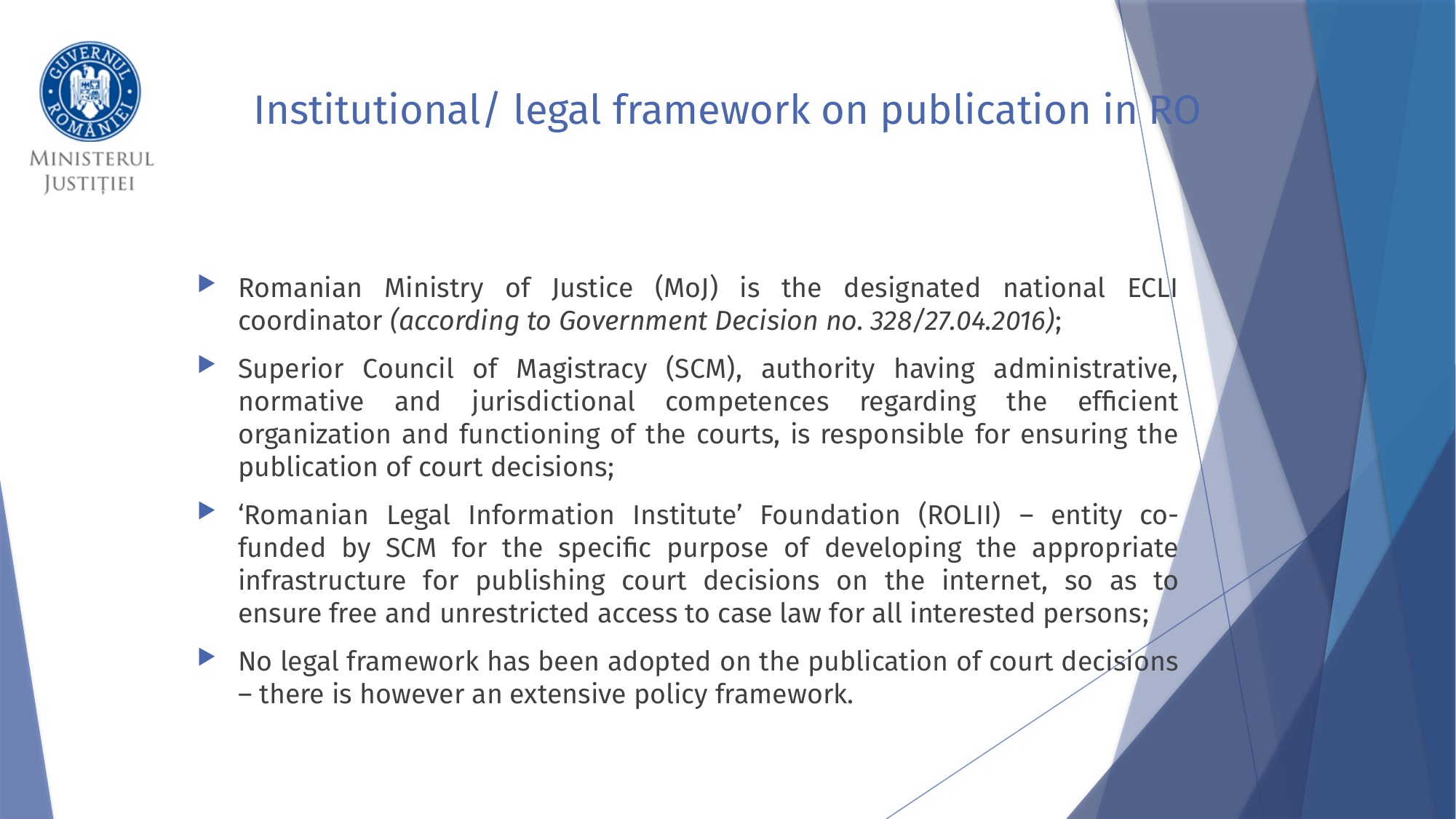

# Institutional/ legal framework on publication in RO

Romanian Ministry of Justice (MoJ) is the designated national ECLI coordinator (according to Government Decision no. 328/27.04.2016);
Superior Council of Magistracy (SCM), authority having administrative, normative and jurisdictional competences regarding the efficient organization and functioning of the courts, is responsible for ensuring the publication of court decisions;
‘Romanian Legal Information Institute’ Foundation (ROLII) – entity co-funded by SCM for the specific purpose of developing the appropriate infrastructure for publishing court decisions on the internet, so as to ensure free and unrestricted access to case law for all interested persons;
No legal framework has been adopted on the publication of court decisions – there is however an extensive policy framework.